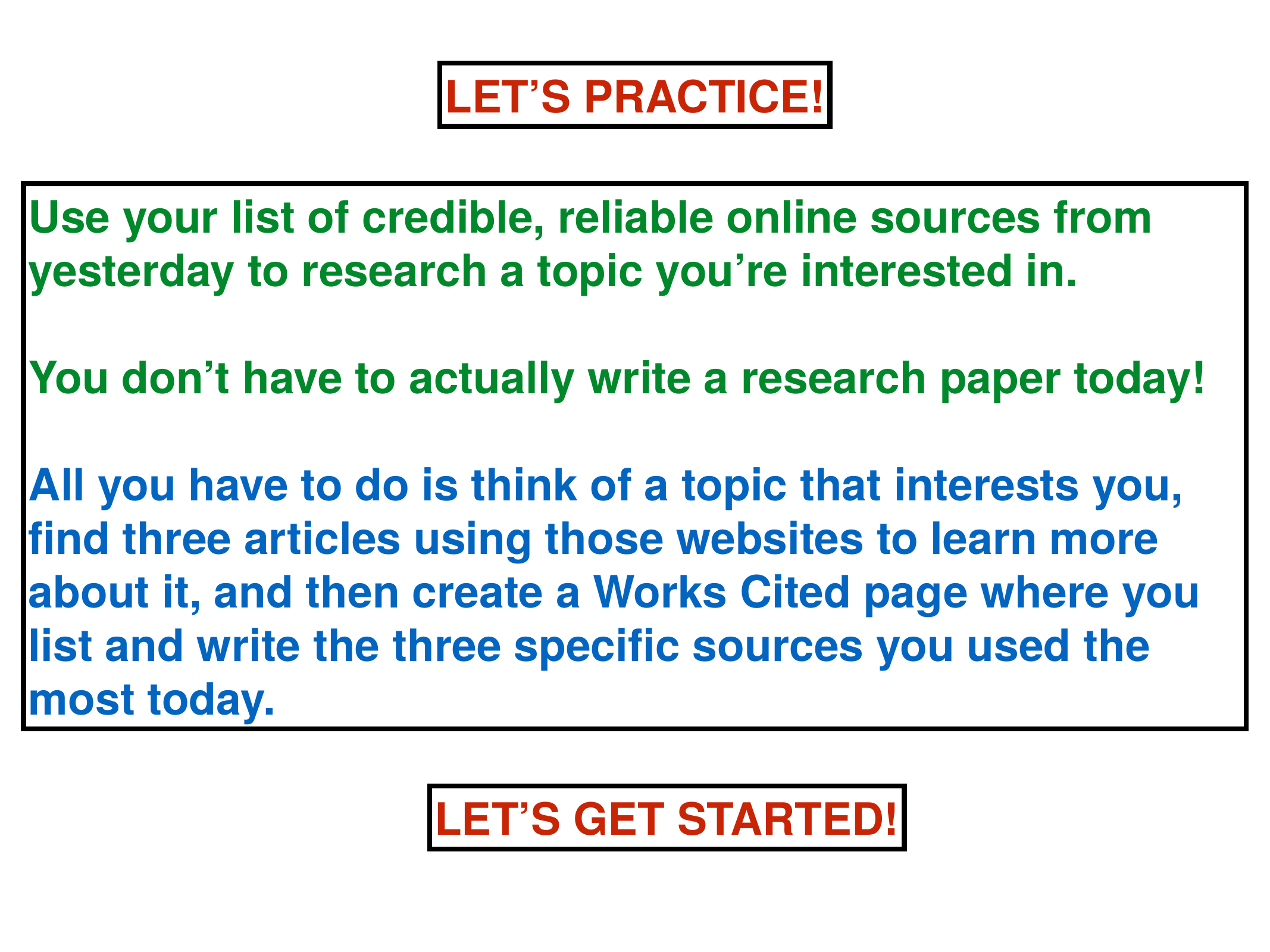

LET’S PRACTICE!
Use your list of credible, reliable online sources from yesterday to research a topic you’re interested in.

You don’t have to actually write a research paper today!

All you have to do is think of a topic that interests you, find three articles using those websites to learn more about it, and then create a Works Cited page where you list and write the three specific sources you used the most today.
LET’S GET STARTED!